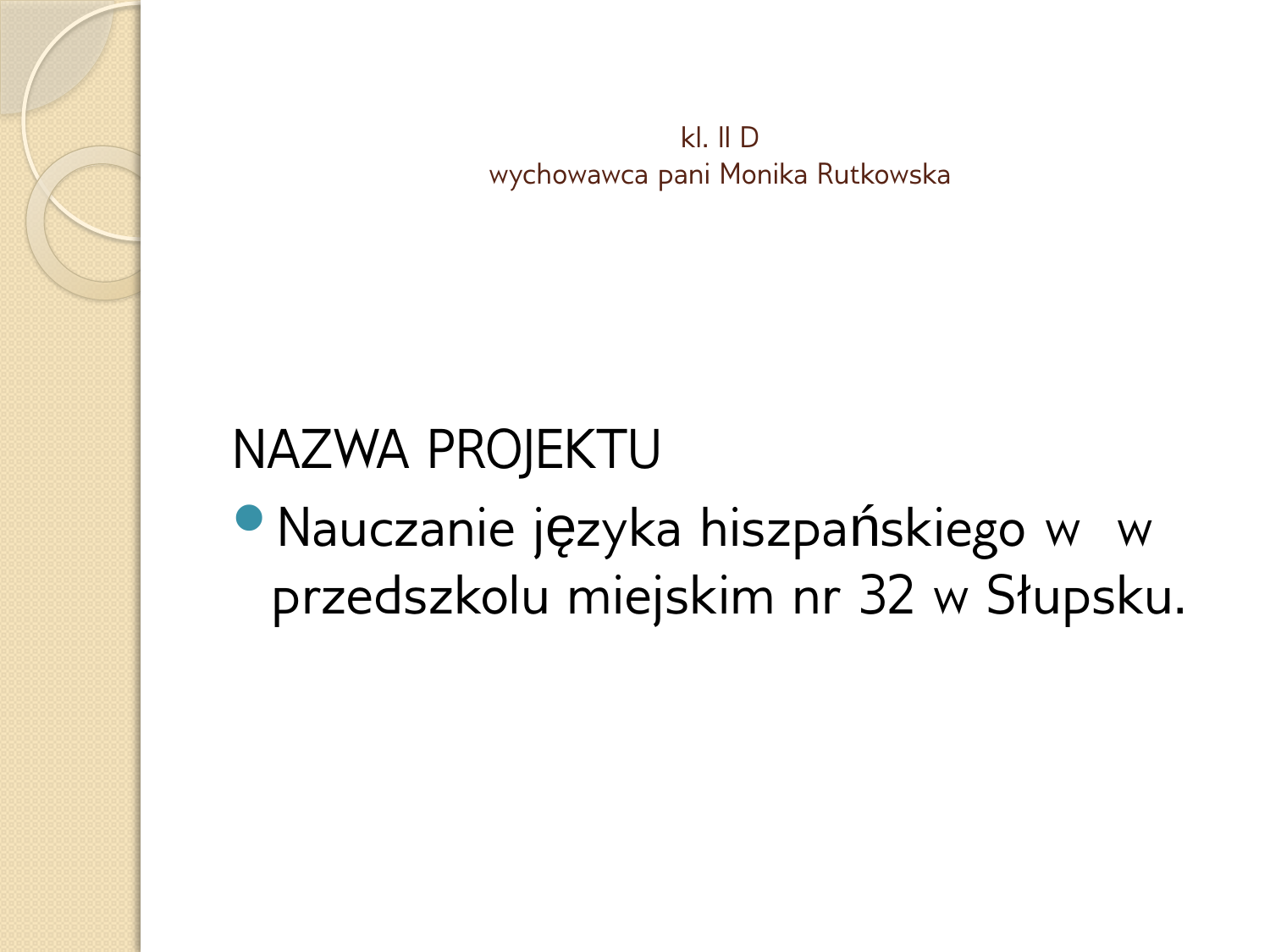

# kl. II D wychowawca pani Monika Rutkowska

NAZWA PROJEKTU
Nauczanie języka hiszpańskiego w  w przedszkolu miejskim nr 32 w Słupsku.